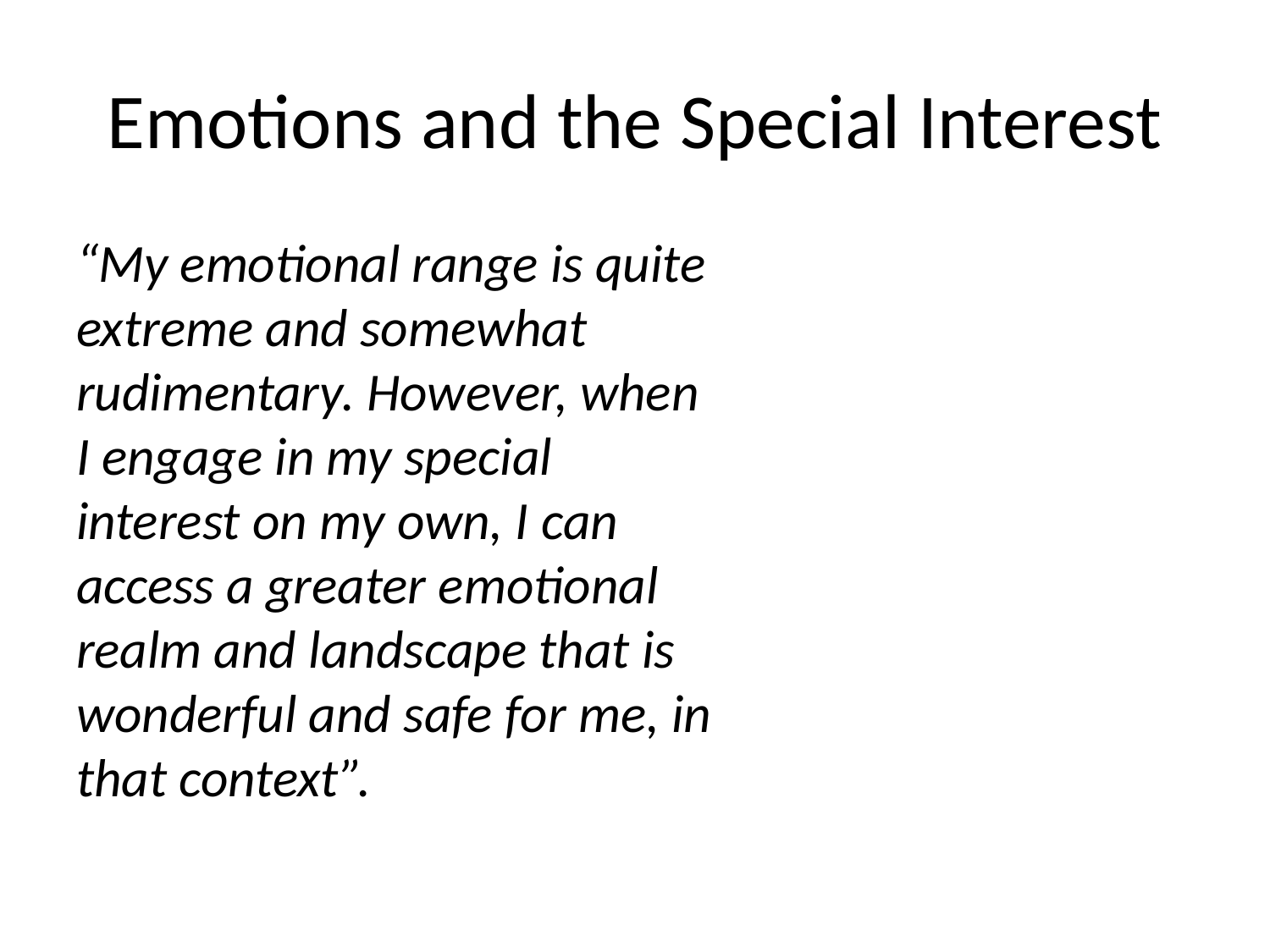

# Emotions and the Special Interest
“My emotional range is quite extreme and somewhat rudimentary. However, when I engage in my special interest on my own, I can access a greater emotional realm and landscape that is wonderful and safe for me, in that context”.